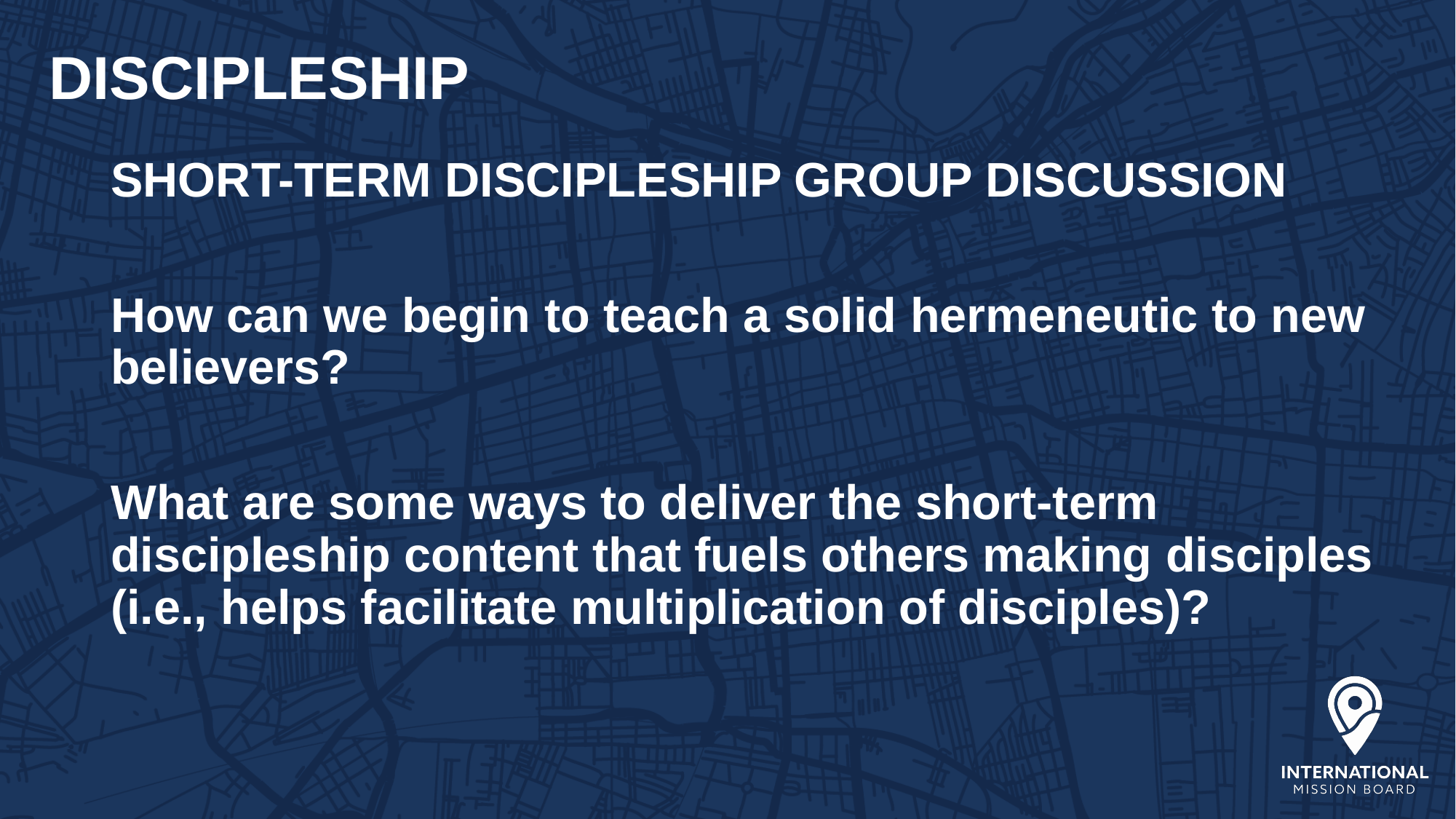

# DISCIPLESHIP
SHORT-TERM DISCIPLESHIP GROUP DISCUSSION

How can we begin to teach a solid hermeneutic to new believers?

What are some ways to deliver the short-term discipleship content that fuels others making disciples (i.e., helps facilitate multiplication of disciples)?